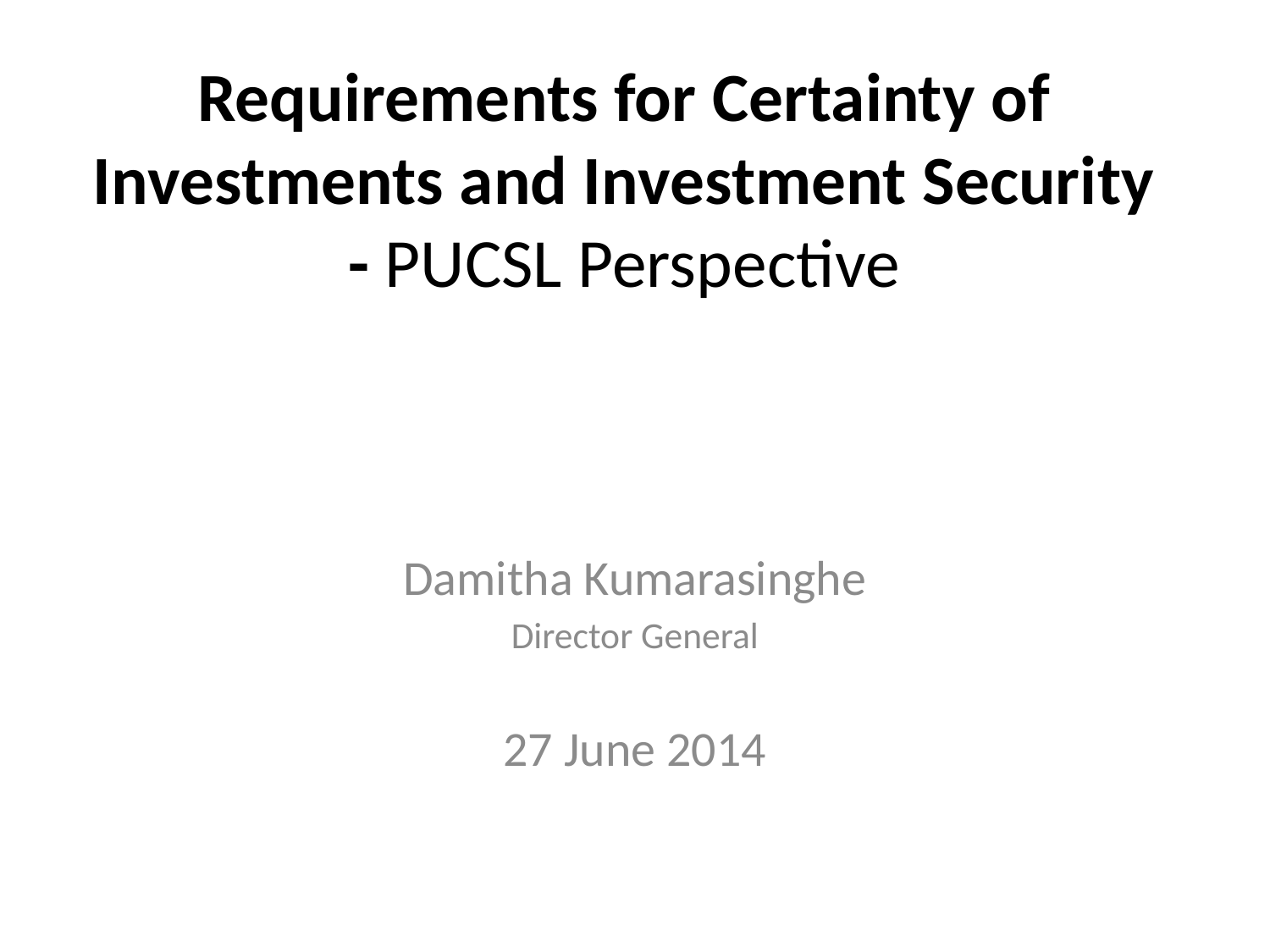

# Requirements for Certainty of Investments and Investment Security - PUCSL Perspective
Damitha Kumarasinghe
Director General

27 June 2014